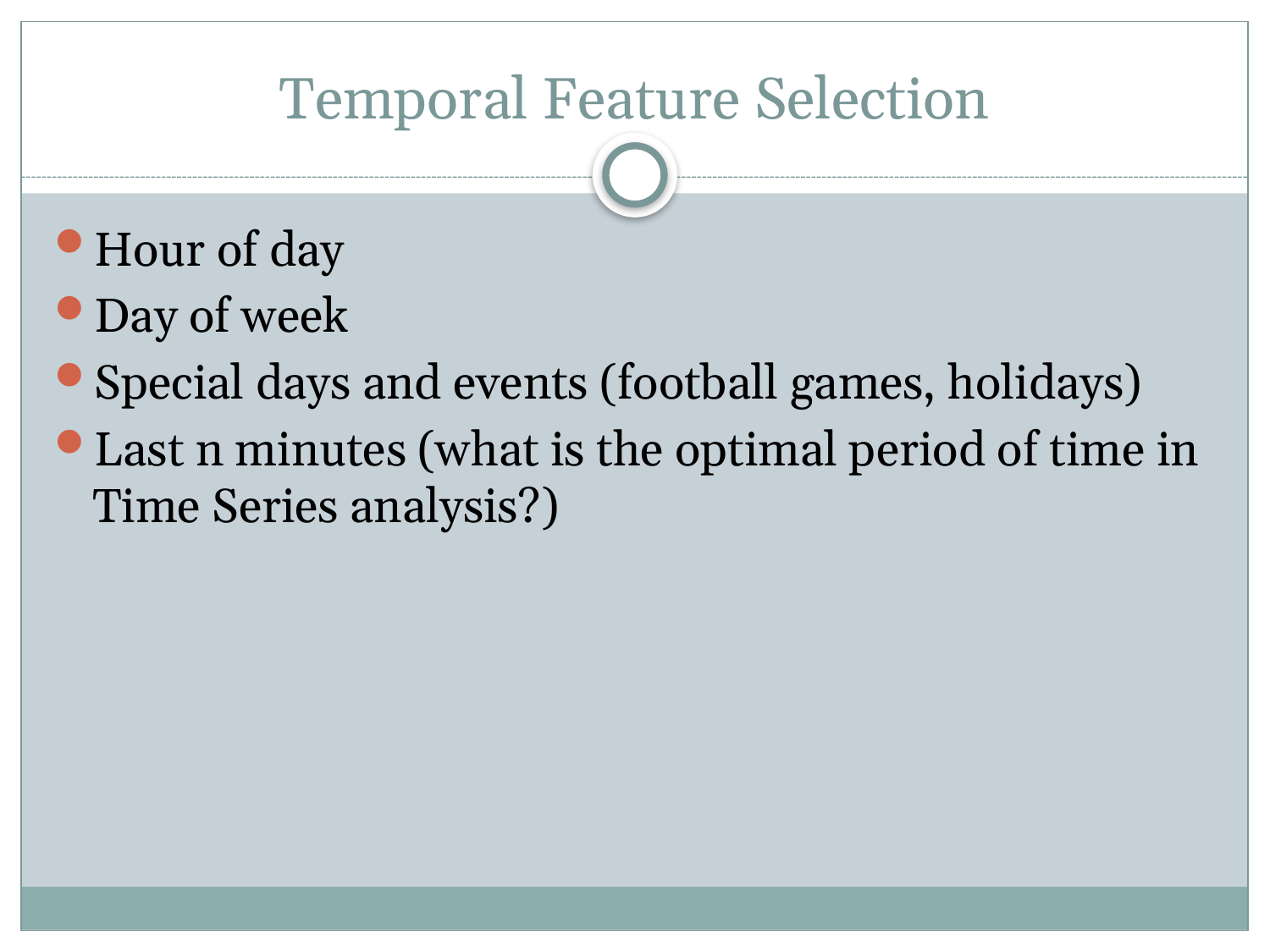

# Temporal Feature Selection
Hour of day
Day of week
Special days and events (football games, holidays)
Last n minutes (what is the optimal period of time in Time Series analysis?)